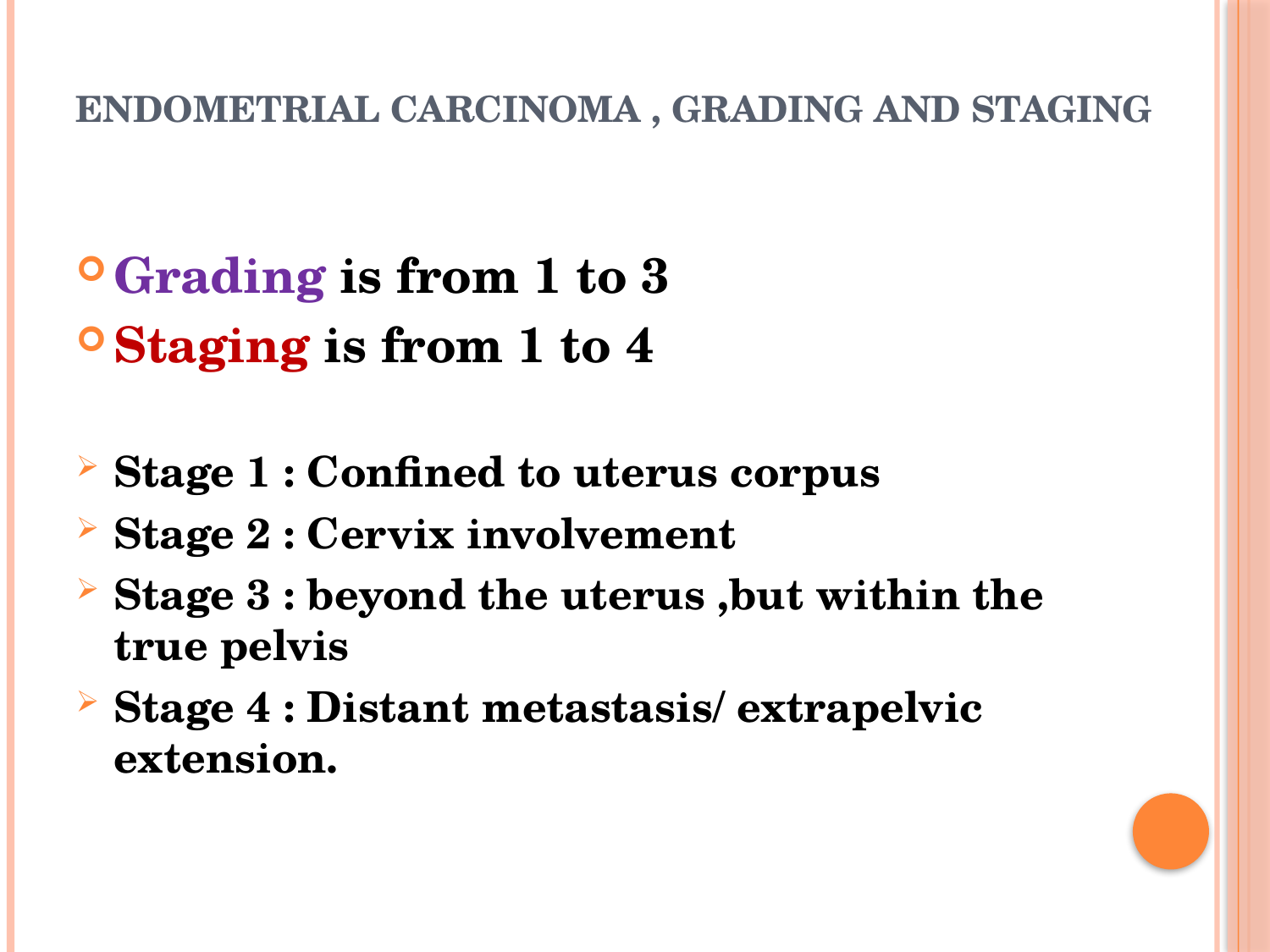

# Endometrial Carcinoma , Grading and staging

Grading is from 1 to 3
Staging is from 1 to 4

Stage 1 : Confined to uterus corpus
Stage 2 : Cervix involvement
Stage 3 : beyond the uterus ,but within the true pelvis
Stage 4 : Distant metastasis/ extrapelvic extension.